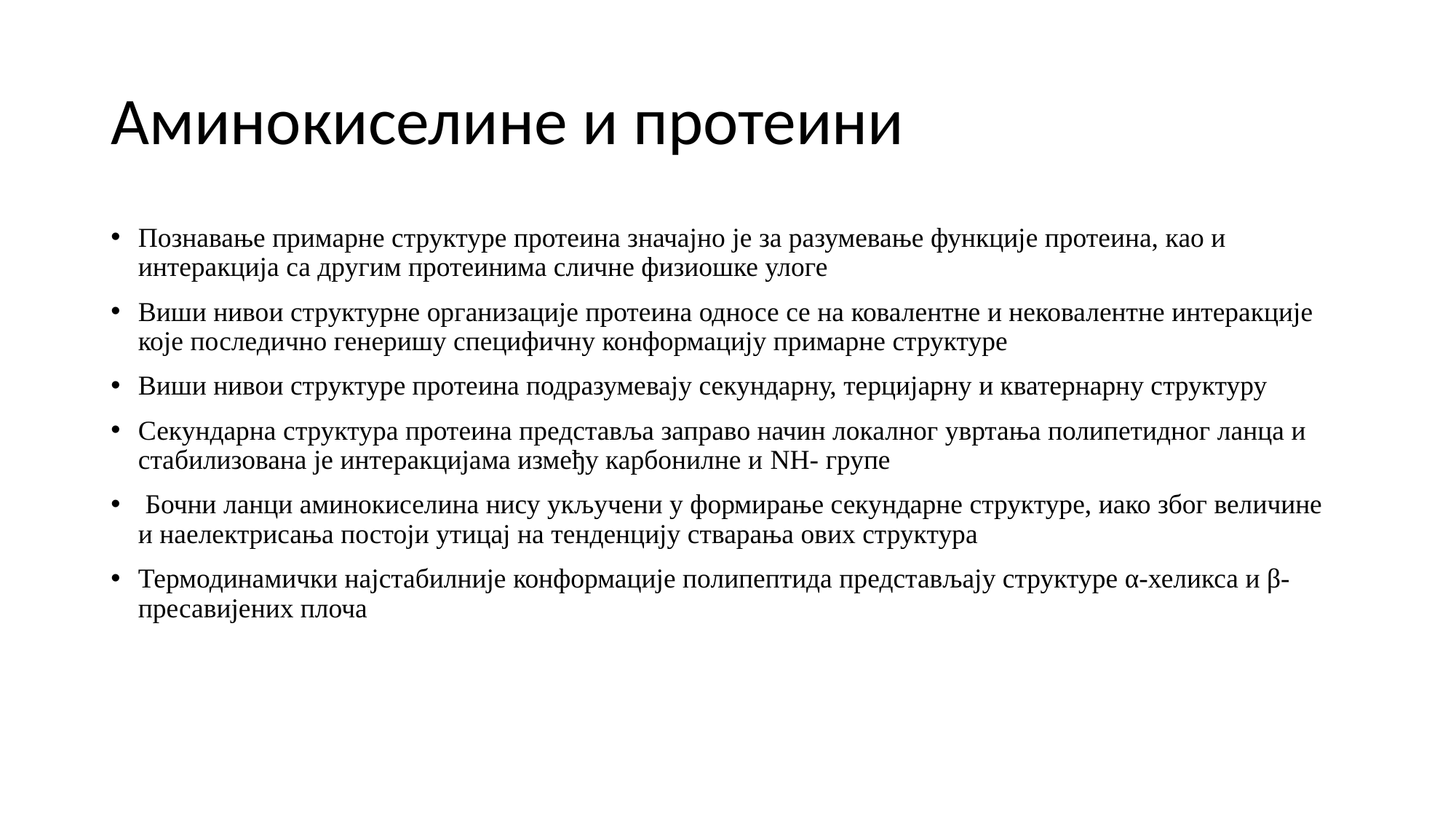

# Аминокиселине и протеини
Познавање примарне структуре протеина значајно је за разумевање функције протеина, као и интеракција са другим протеинима сличне физиошке улоге
Виши нивои структурне организације протеина односе се на ковалентне и нековалентне интеракције које последично генеришу специфичну конформацију примарне структуре
Виши нивои структуре протеина подразумевају секундарну, терцијарну и кватернарну структуру
Секундарна структура протеина представља заправо начин локалног увртања полипетидног ланца и стабилизована је интеракцијама између карбонилне и NH- групе
 Бочни ланци аминокиселина нису укључени у формирање секундарне структуре, иако због величине и наелектрисања постоји утицај на тенденцију стварања ових структура
Термодинамички најстабилније конформације полипептида представљају структуре α-хеликса и β-пресавијених плоча